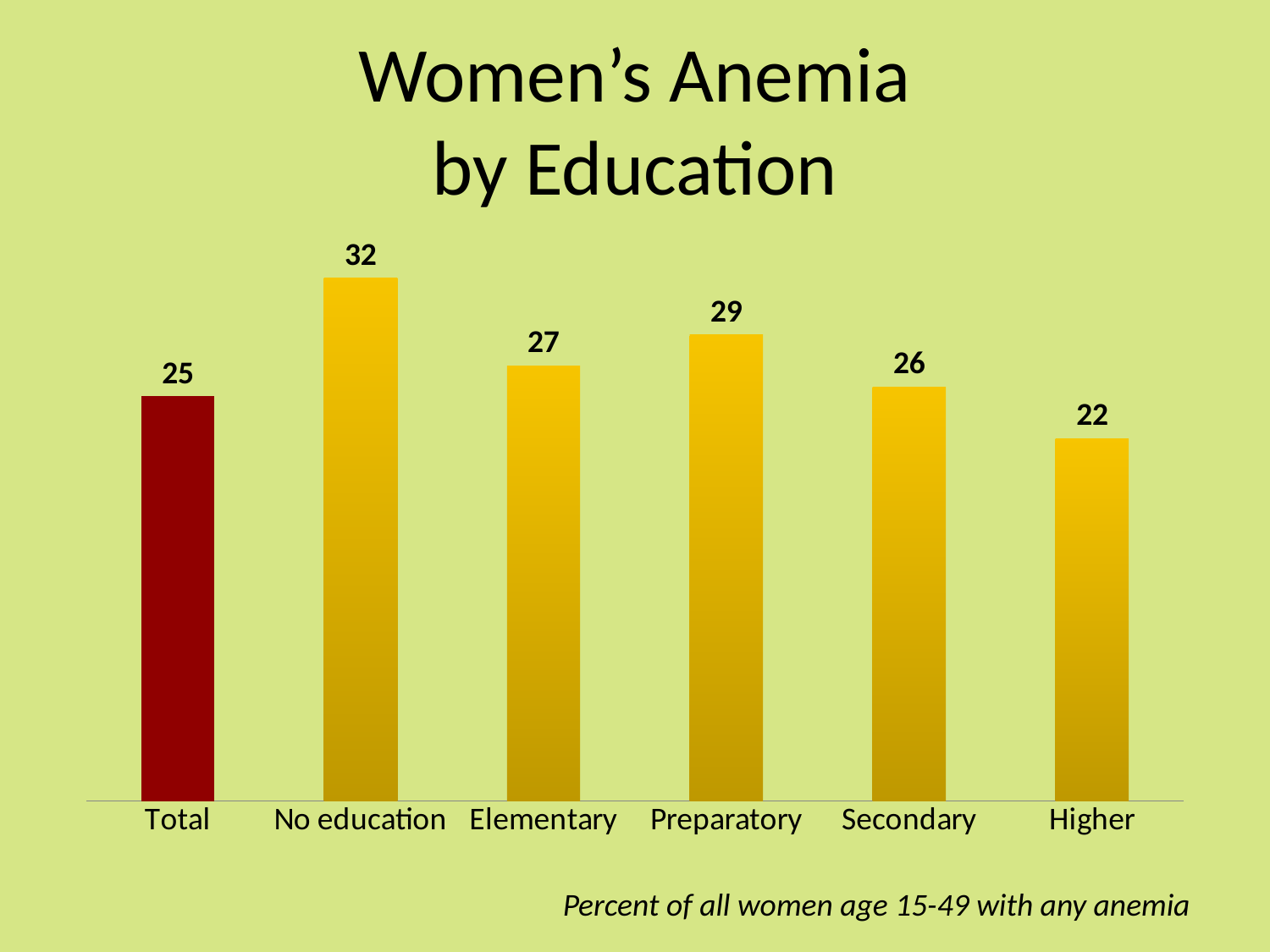

# Women’s Anemia by Education

### Chart

| Category | 32 |
|---|---|
| Total | 25.0 |
| No education | 32.300000000000004 |
| Elementary | 26.9 |
| Preparatory | 28.8 |
| Secondary | 25.6 |
| Higher | 22.4 |
Percent of all women age 15-49 with any anemia